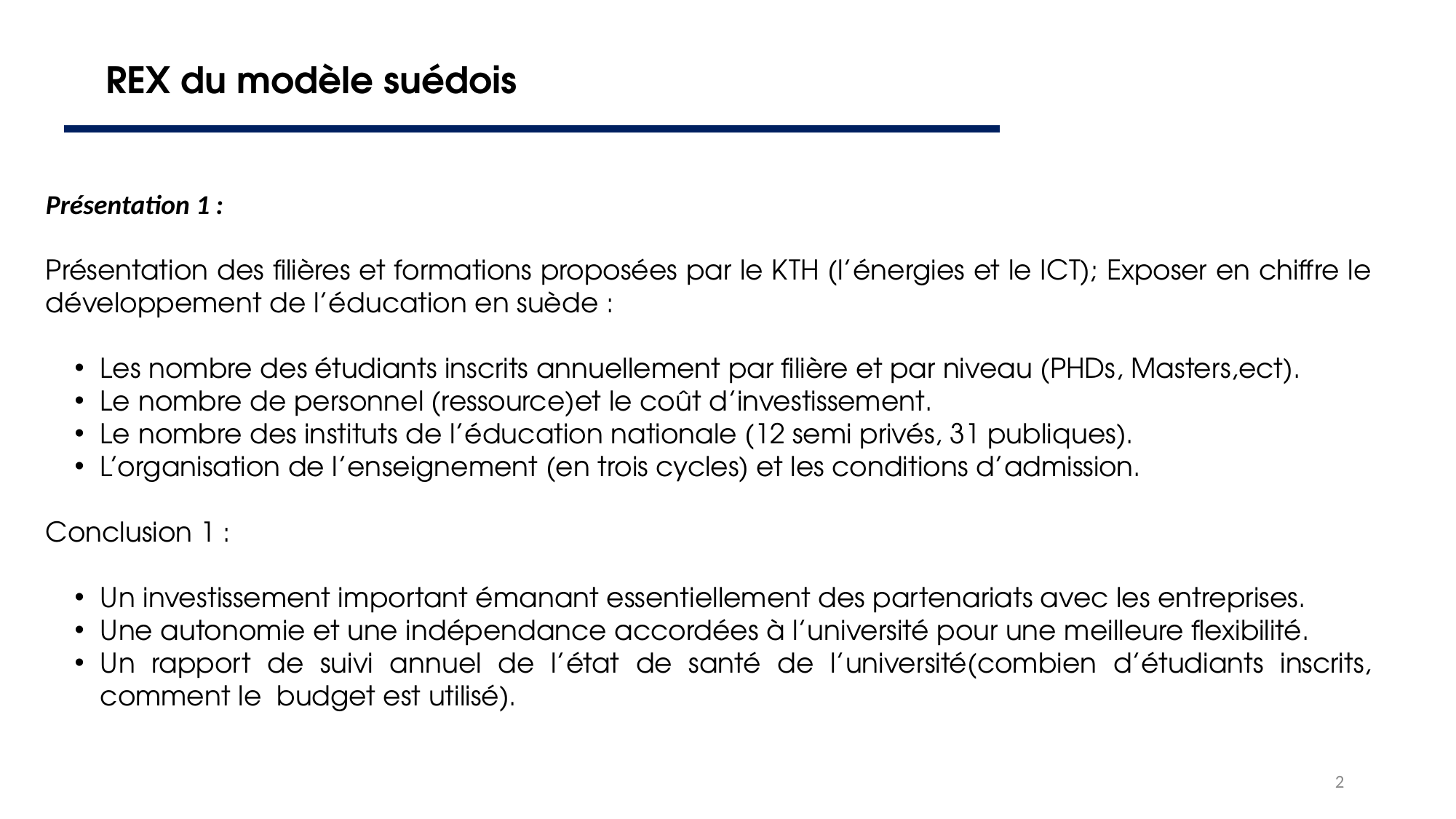

REX du modèle suédois

Présentation 1 :

Présentation des filières et formations proposées par le KTH (l’énergies et le ICT); Exposer en chiffre le développement de l’éducation en suède :

Les nombre des étudiants inscrits annuellement par filière et par niveau (PHDs, Masters,ect).
Le nombre de personnel (ressource)et le coût d’investissement.
Le nombre des instituts de l’éducation nationale (12 semi privés, 31 publiques).
L’organisation de l’enseignement (en trois cycles) et les conditions d’admission.

Conclusion 1 :

Un investissement important émanant essentiellement des partenariats avec les entreprises.
Une autonomie et une indépendance accordées à l’université pour une meilleure flexibilité.
Un rapport de suivi annuel de l’état de santé de l’université(combien d’étudiants inscrits, comment le  budget est utilisé).

2